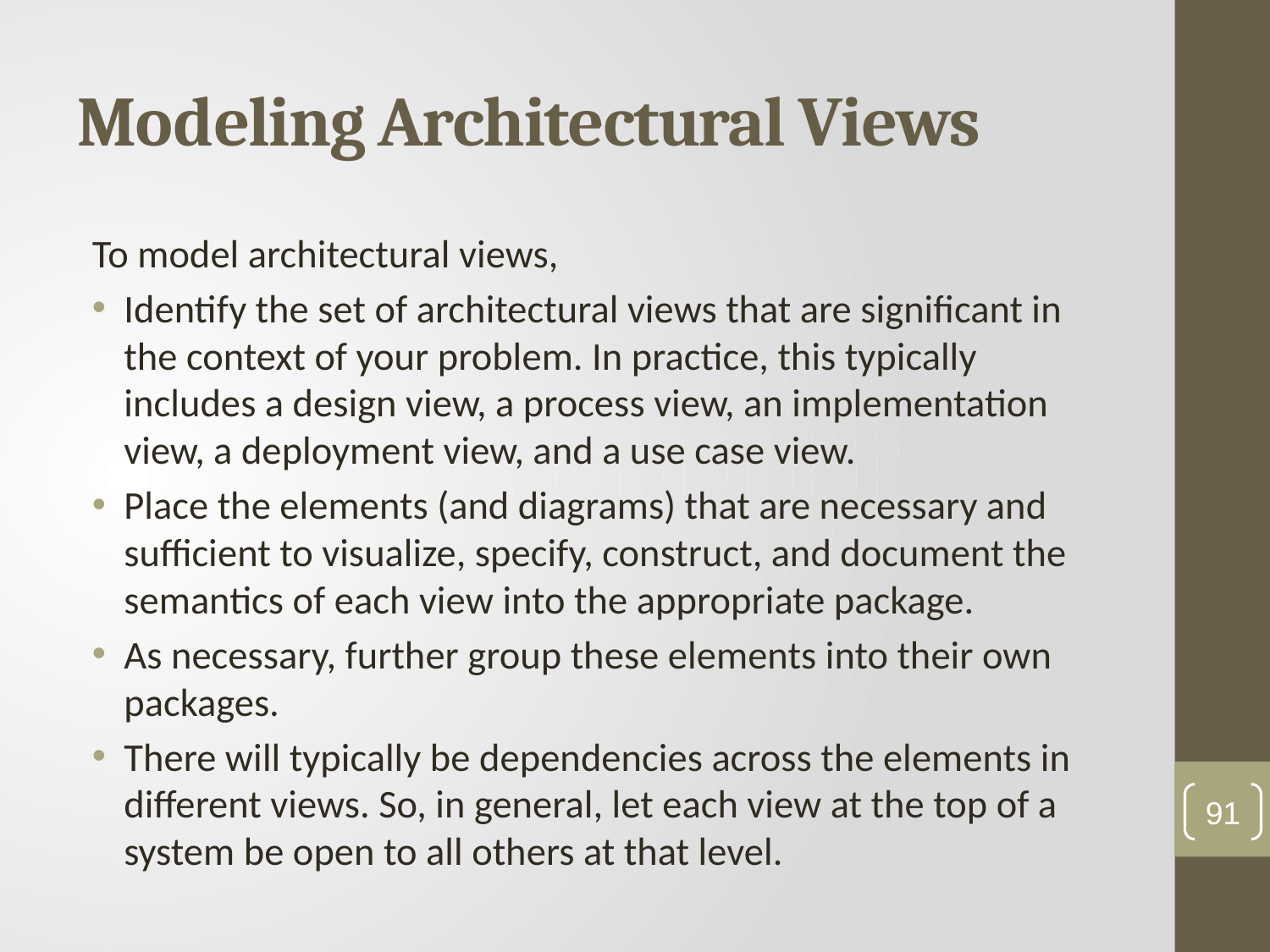

# Modeling Architectural Views
To model architectural views,
Identify the set of architectural views that are significant in the context of your problem. In practice, this typically includes a design view, a process view, an implementation view, a deployment view, and a use case view.
Place the elements (and diagrams) that are necessary and sufficient to visualize, specify, construct, and document the semantics of each view into the appropriate package.
As necessary, further group these elements into their own packages.
There will typically be dependencies across the elements in different views. So, in general, let each view at the top of a system be open to all others at that level.
91